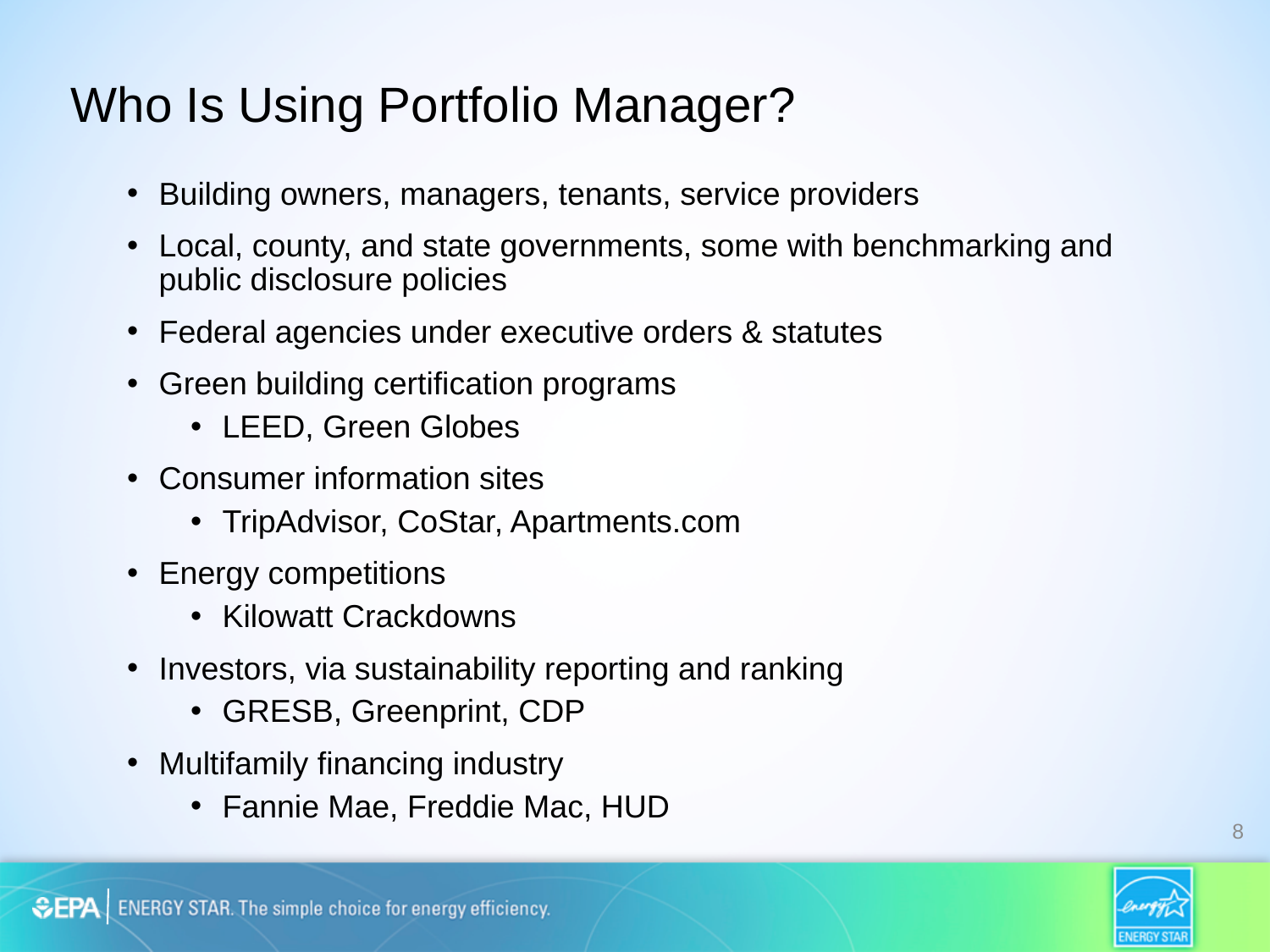

# Who Is Using Portfolio Manager?
Building owners, managers, tenants, service providers
Local, county, and state governments, some with benchmarking and public disclosure policies
Federal agencies under executive orders & statutes
Green building certification programs
LEED, Green Globes
Consumer information sites
TripAdvisor, CoStar, Apartments.com
Energy competitions
Kilowatt Crackdowns
Investors, via sustainability reporting and ranking
GRESB, Greenprint, CDP
Multifamily financing industry
Fannie Mae, Freddie Mac, HUD
8